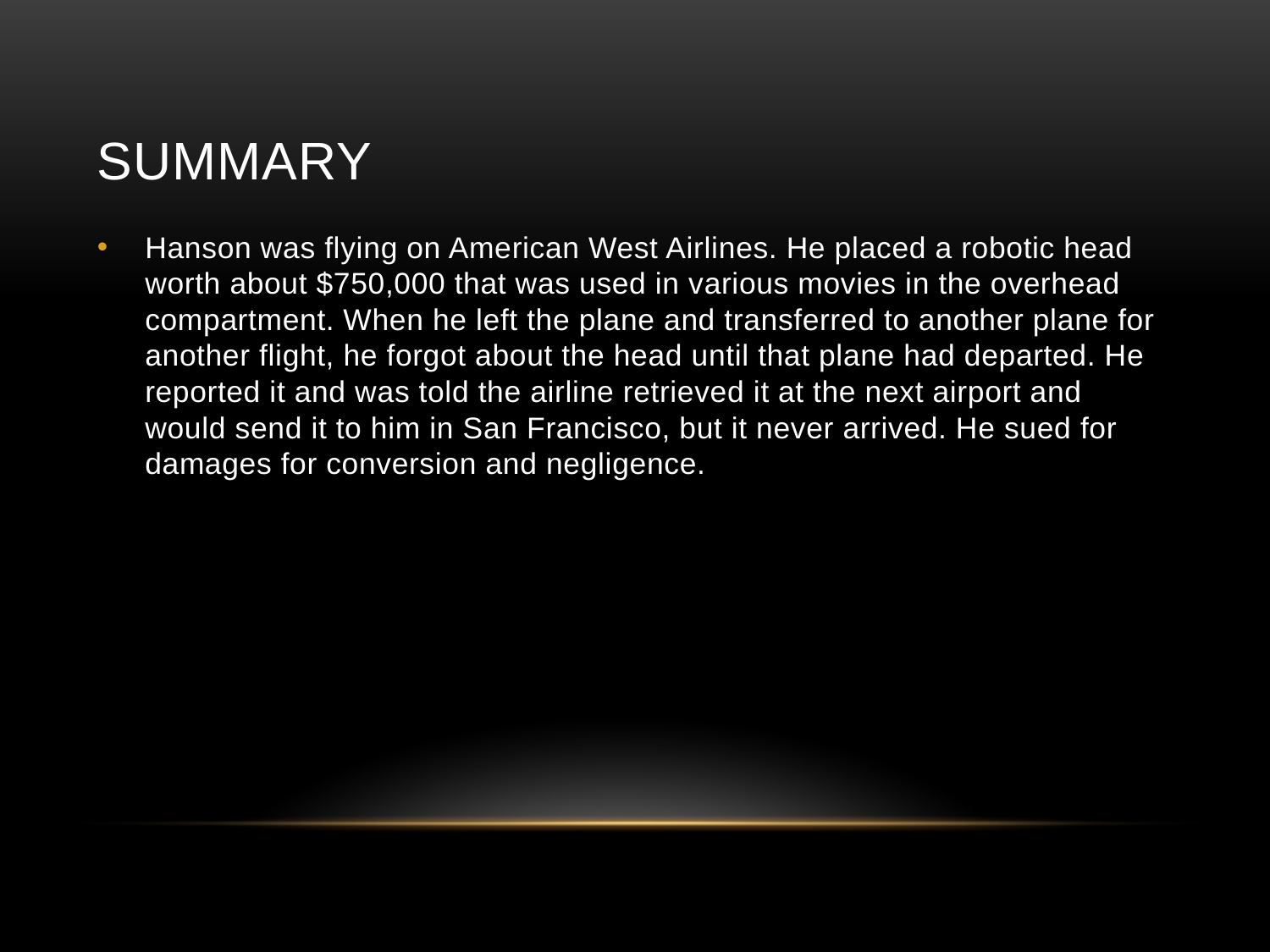

# Summary
Hanson was flying on American West Airlines. He placed a robotic head worth about $750,000 that was used in various movies in the overhead compartment. When he left the plane and transferred to another plane for another flight, he forgot about the head until that plane had departed. He reported it and was told the airline retrieved it at the next airport and would send it to him in San Francisco, but it never arrived. He sued for damages for conversion and negligence.